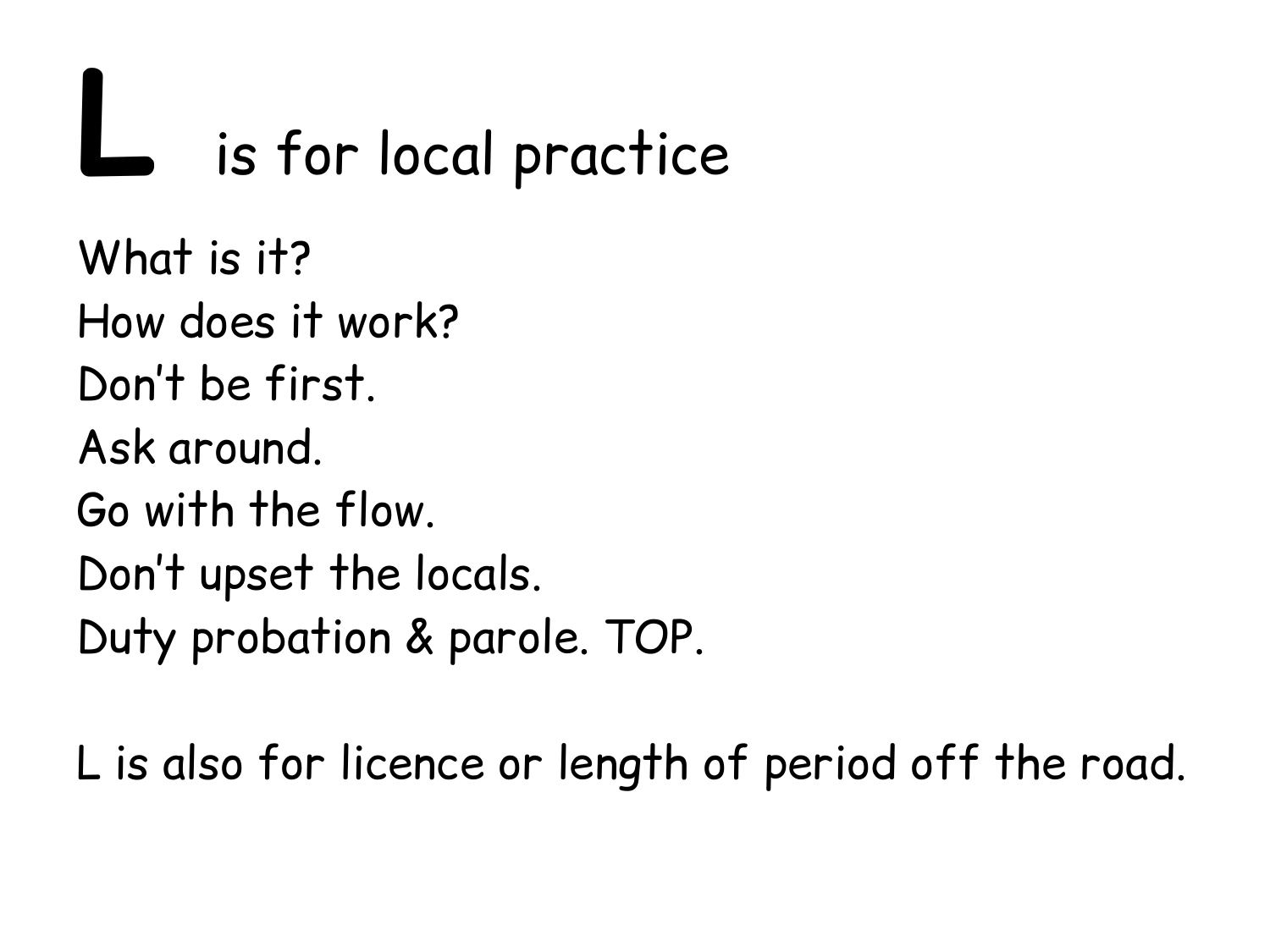

# L is for local practice
What is it?
How does it work?
Don’t be first.
Ask around.
Go with the flow.
Don’t upset the locals.
Duty probation & parole. TOP.

L is also for licence or length of period off the road.